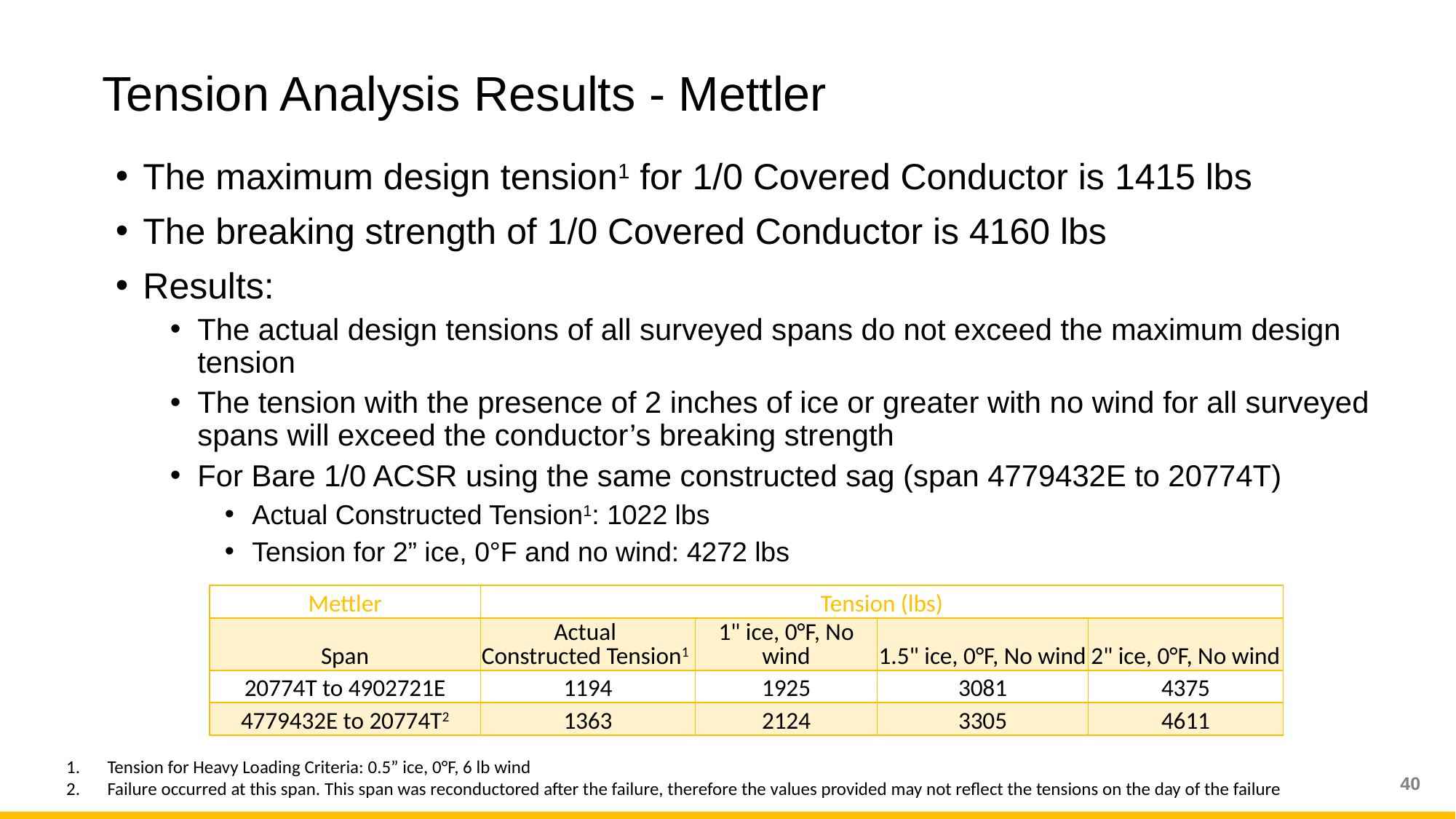

# Tension Analysis Results - Mettler
The maximum design tension1 for 1/0 Covered Conductor is 1415 lbs
The breaking strength of 1/0 Covered Conductor is 4160 lbs
Results:
The actual design tensions of all surveyed spans do not exceed the maximum design tension
The tension with the presence of 2 inches of ice or greater with no wind for all surveyed spans will exceed the conductor’s breaking strength
For Bare 1/0 ACSR using the same constructed sag (span 4779432E to 20774T)
Actual Constructed Tension1: 1022 lbs
Tension for 2” ice, 0°F and no wind: 4272 lbs

| Mettler | Tension (lbs) |  |  |  |
| --- | --- | --- | --- | --- |
| Span | Actual Constructed Tension1 | 1" ice, 0°F, No wind | 1.5" ice, 0°F, No wind | 2" ice, 0°F, No wind |
| 20774T to 4902721E | 1194 | 1925 | 3081 | 4375 |
| 4779432E to 20774T2 | 1363 | 2124 | 3305 | 4611 |
Tension for Heavy Loading Criteria: 0.5” ice, 0°F, 6 lb wind
Failure occurred at this span. This span was reconductored after the failure, therefore the values provided may not reflect the tensions on the day of the failure
40